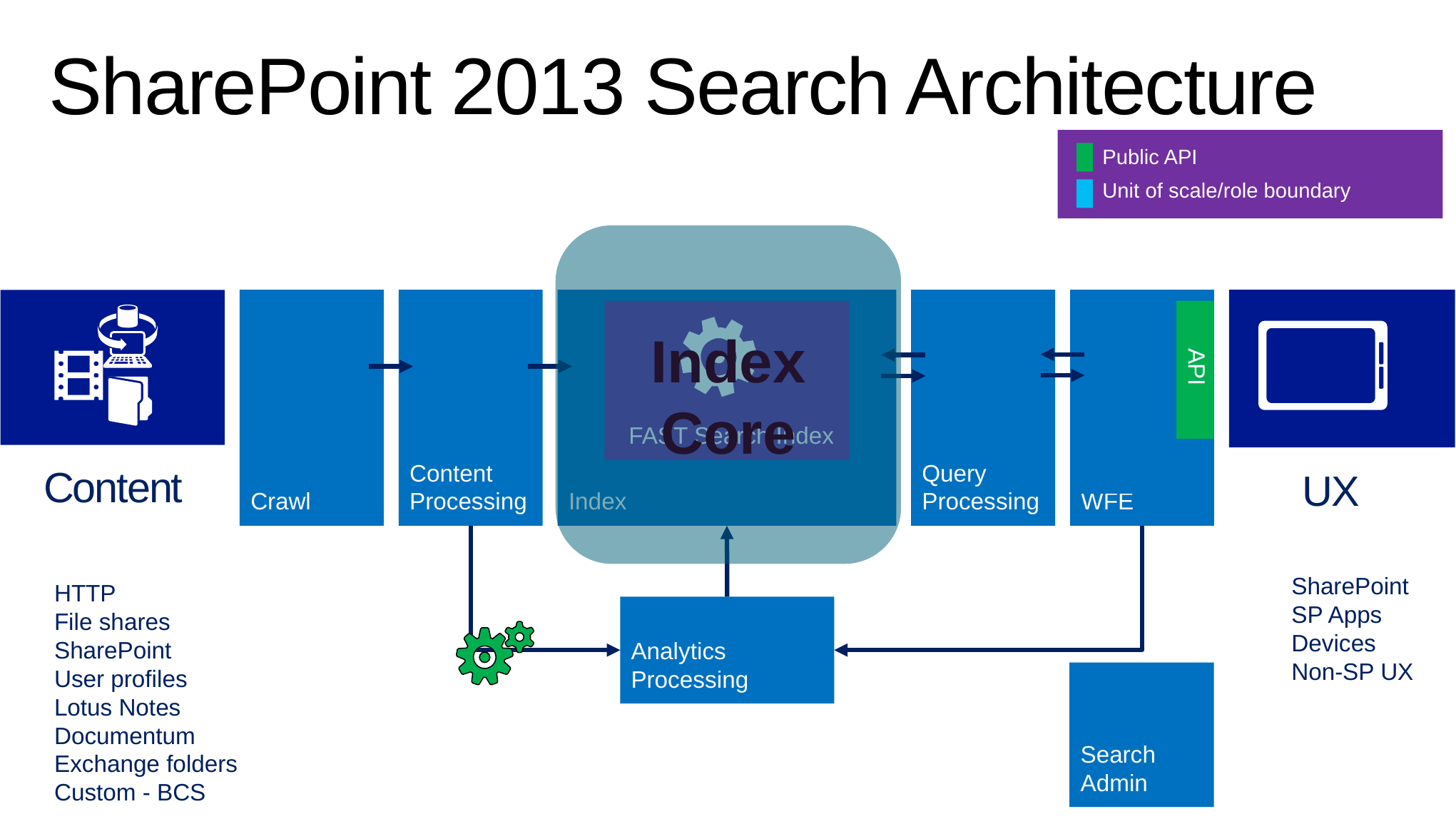

# SharePoint 2013 Search Architecture

Public API

Unit of scale/role boundary

Index Core

UX
Crawl
Content
Processing
Index
Query
Processing
WFE

Content
  FAST Search Index
API

SharePoint
SP Apps
Devices
Non-SP UX
HTTP
File shares
SharePoint
User profiles
Lotus Notes
Documentum
Exchange folders
Custom - BCS
Analytics
Processing

Search
Admin